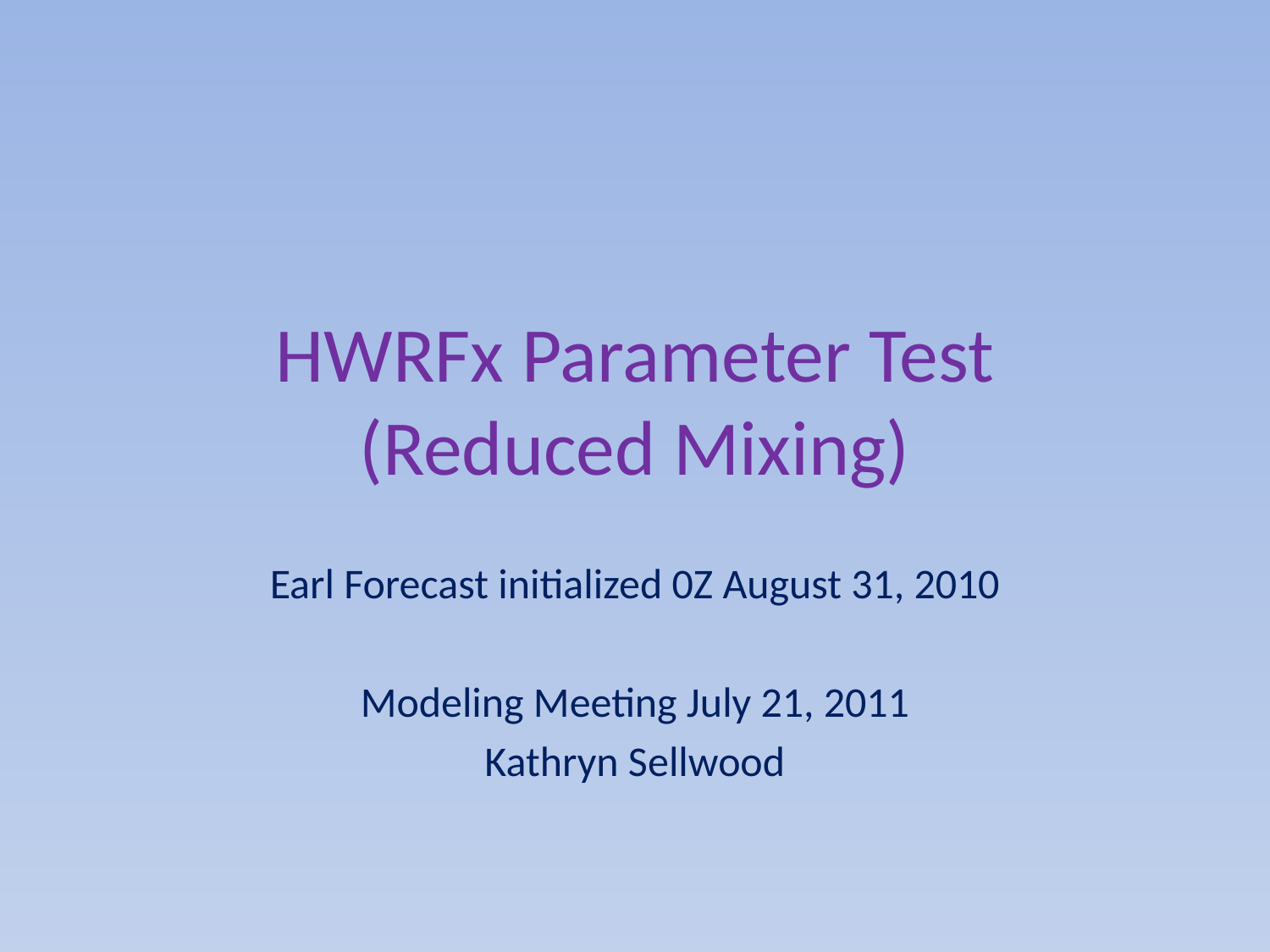

# HWRFx Parameter Test (Reduced Mixing)
Earl Forecast initialized 0Z August 31, 2010

Modeling Meeting July 21, 2011
Kathryn Sellwood